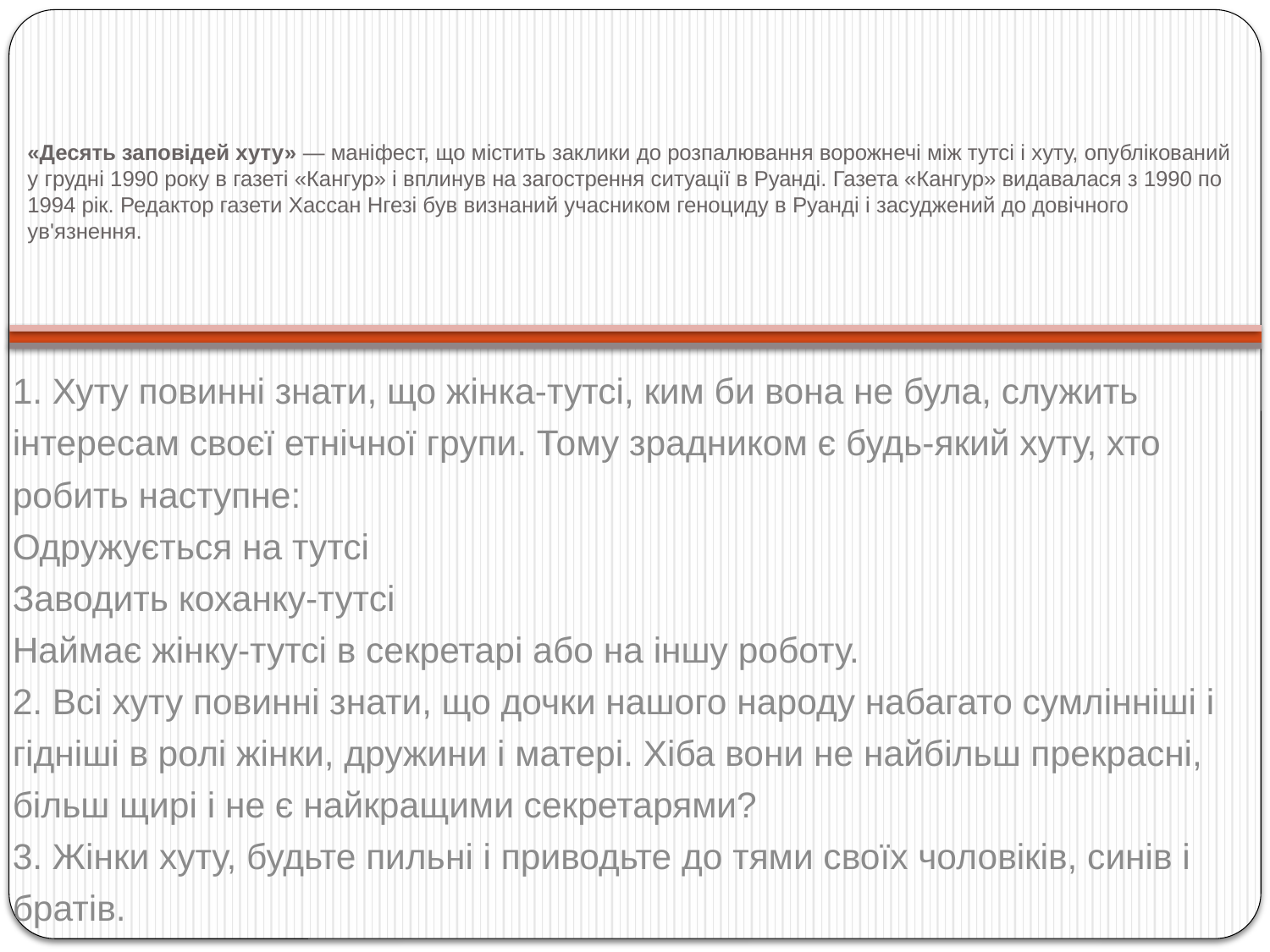

# «Десять заповідей хуту» — маніфест, що містить заклики до розпалювання ворожнечі між тутсі і хуту, опублікований у грудні 1990 року в газеті «Кангур» і вплинув на загострення ситуації в Руанді. Газета «Кангур» видавалася з 1990 по 1994 рік. Редактор газети Хассан Нгезі був визнаний учасником геноциду в Руанді і засуджений до довічного ув'язнення.
1. Хуту повинні знати, що жінка-тутсі, ким би вона не була, служить інтересам своєї етнічної групи. Тому зрадником є будь-який хуту, хто робить наступне:
Одружується на тутсі
Заводить коханку-тутсі
Наймає жінку-тутсі в секретарі або на іншу роботу.
2. Всі хуту повинні знати, що дочки нашого народу набагато сумлінніші і гідніші в ролі жінки, дружини і матері. Хіба вони не найбільш прекрасні, більш щирі і не є найкращими секретарями?
3. Жінки хуту, будьте пильні і приводьте до тями своїх чоловіків, синів і братів.